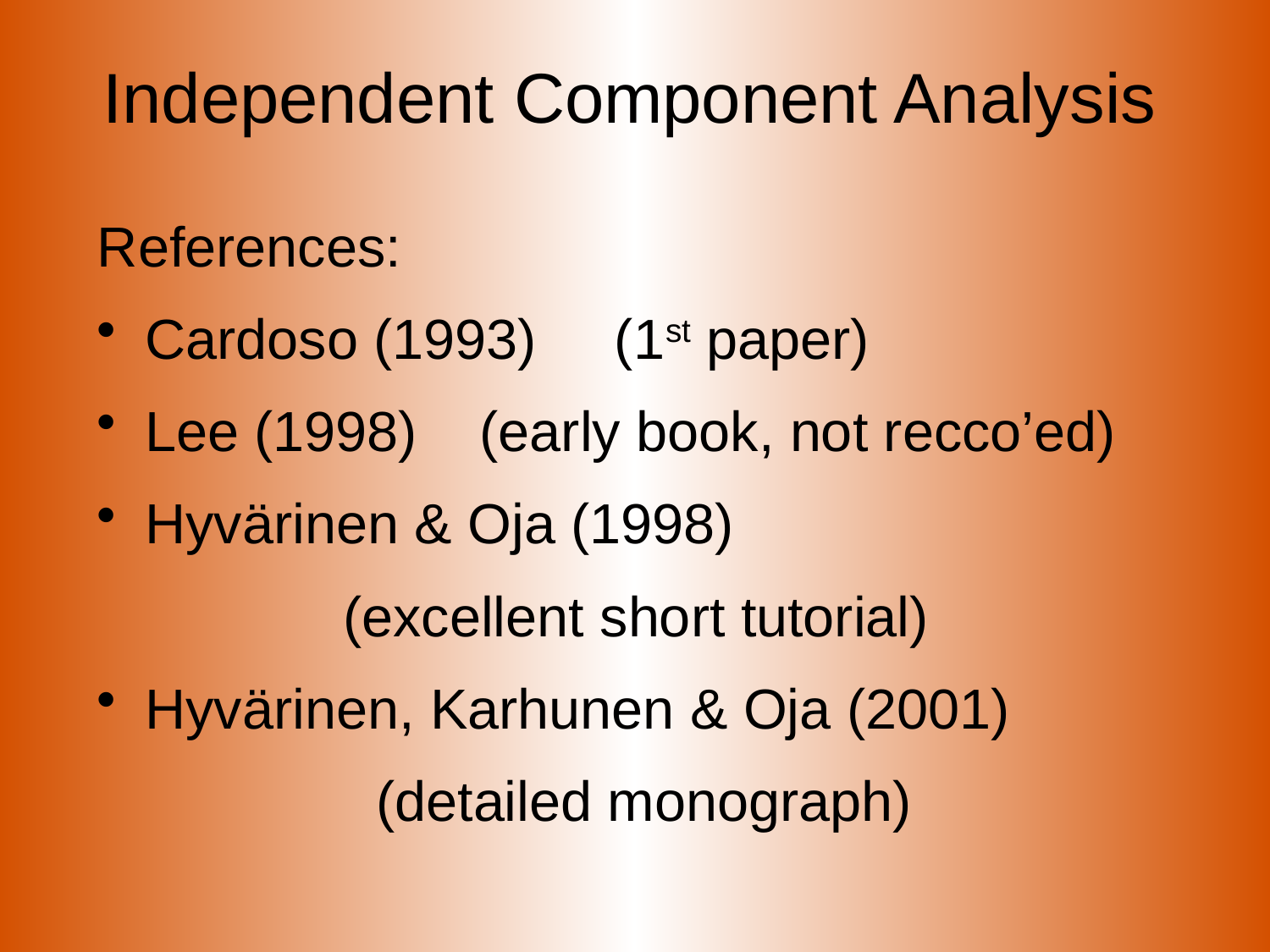

# Independent Component Analysis
References:
Cardoso (1993)     (1st paper)
Lee (1998)    (early book, not recco’ed)
Hyvärinen & Oja (1998)
(excellent short tutorial)
Hyvärinen, Karhunen & Oja (2001)
(detailed monograph)